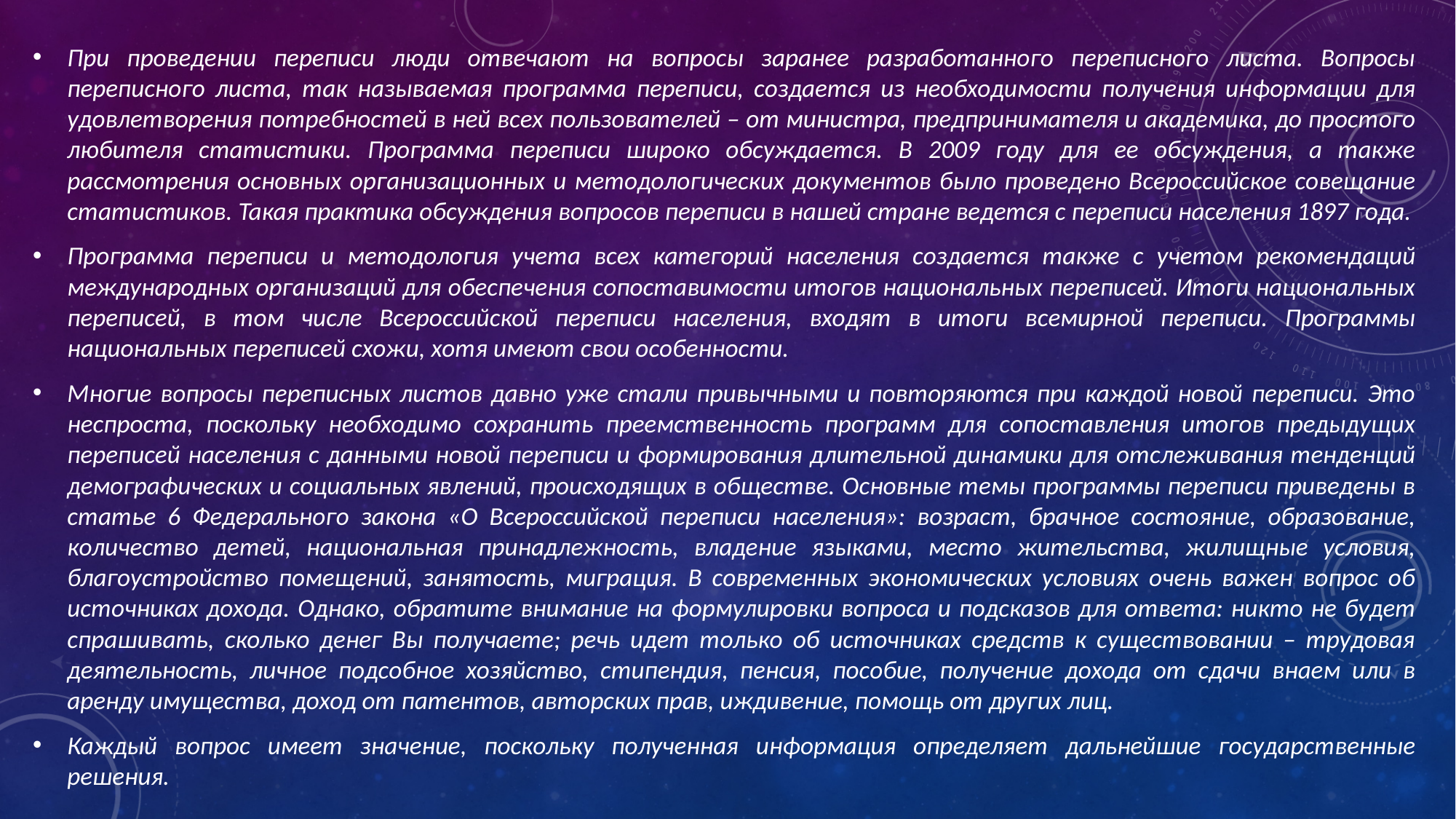

При проведении переписи люди отвечают на вопросы заранее разработанного переписного листа. Вопросы переписного листа, так называемая программа переписи, создается из необходимости получения информации для удовлетворения потребностей в ней всех пользователей – от министра, предпринимателя и академика, до простого любителя статистики. Программа переписи широко обсуждается. В 2009 году для ее обсуждения, а также рассмотрения основных организационных и методологических документов было проведено Всероссийское совещание статистиков. Такая практика обсуждения вопросов переписи в нашей стране ведется с переписи населения 1897 года.
Программа переписи и методология учета всех категорий населения создается также с учетом рекомендаций международных организаций для обеспечения сопоставимости итогов национальных переписей. Итоги национальных переписей, в том числе Всероссийской переписи населения, входят в итоги всемирной переписи. Программы национальных переписей схожи, хотя имеют свои особенности.
Многие вопросы переписных листов давно уже стали привычными и повторяются при каждой новой переписи. Это неспроста, поскольку необходимо сохранить преемственность программ для сопоставления итогов предыдущих переписей населения с данными новой переписи и формирования длительной динамики для отслеживания тенденций демографических и социальных явлений, происходящих в обществе. Основные темы программы переписи приведены в статье 6 Федерального закона «О Всероссийской переписи населения»: возраст, брачное состояние, образование, количество детей, национальная принадлежность, владение языками, место жительства, жилищные условия, благоустройство помещений, занятость, миграция. В современных экономических условиях очень важен вопрос об источниках дохода. Однако, обратите внимание на формулировки вопроса и подсказов для ответа: никто не будет спрашивать, сколько денег Вы получаете; речь идет только об источниках средств к существовании – трудовая деятельность, личное подсобное хозяйство, стипендия, пенсия, пособие, получение дохода от сдачи внаем или в аренду имущества, доход от патентов, авторских прав, иждивение, помощь от других лиц.
Каждый вопрос имеет значение, поскольку полученная информация определяет дальнейшие государственные решения.